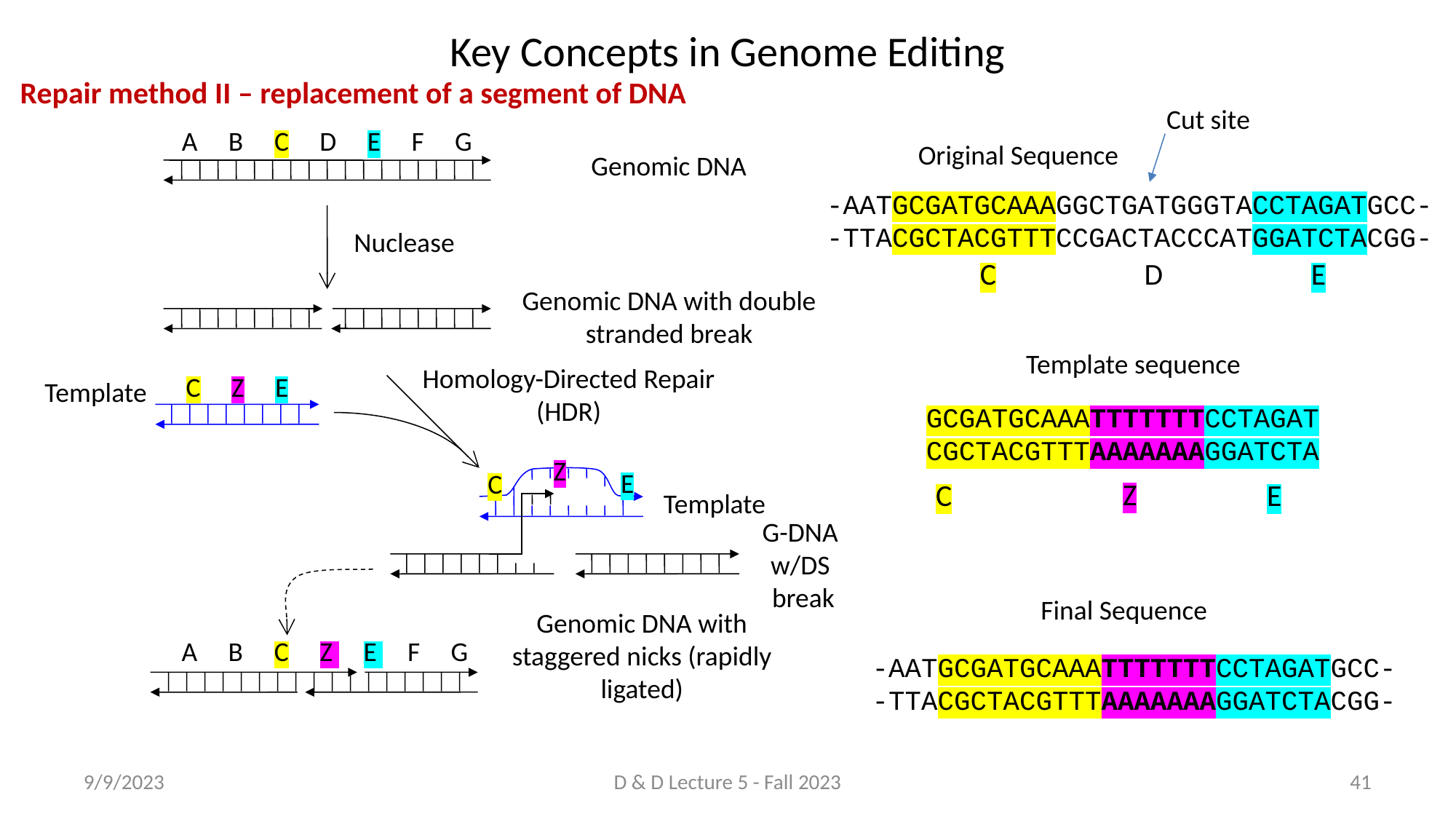

Key Concepts in Genome Editing
Repair method II – replacement of a segment of DNA
Cut site
A     B     C     D     E     F     G
Original Sequence
Genomic DNA

-AATGCGATGCAAAGGCTGATGGGTACCTAGATGCC-
-TTACGCTACGTTTCCGACTACCCATGGATCTACGG-

Nuclease
C
D
E
Genomic DNA with double stranded break

Template sequence
Homology-Directed Repair
(HDR)

C     Z     E
Template
GCGATGCAAATTTTTTTCCTAGAT
CGCTACGTTTAAAAAAAGGATCTA

Z
E
C

Z
C
E
Template
G-DNA
w/DS
break

Final Sequence
Genomic DNA with staggered nicks (rapidly ligated)
A     B     C     Z     E     F     G

-AATGCGATGCAAATTTTTTTCCTAGATGCC-
-TTACGCTACGTTTAAAAAAAGGATCTACGG-
9/9/2023
D & D Lecture 5 - Fall 2023
41